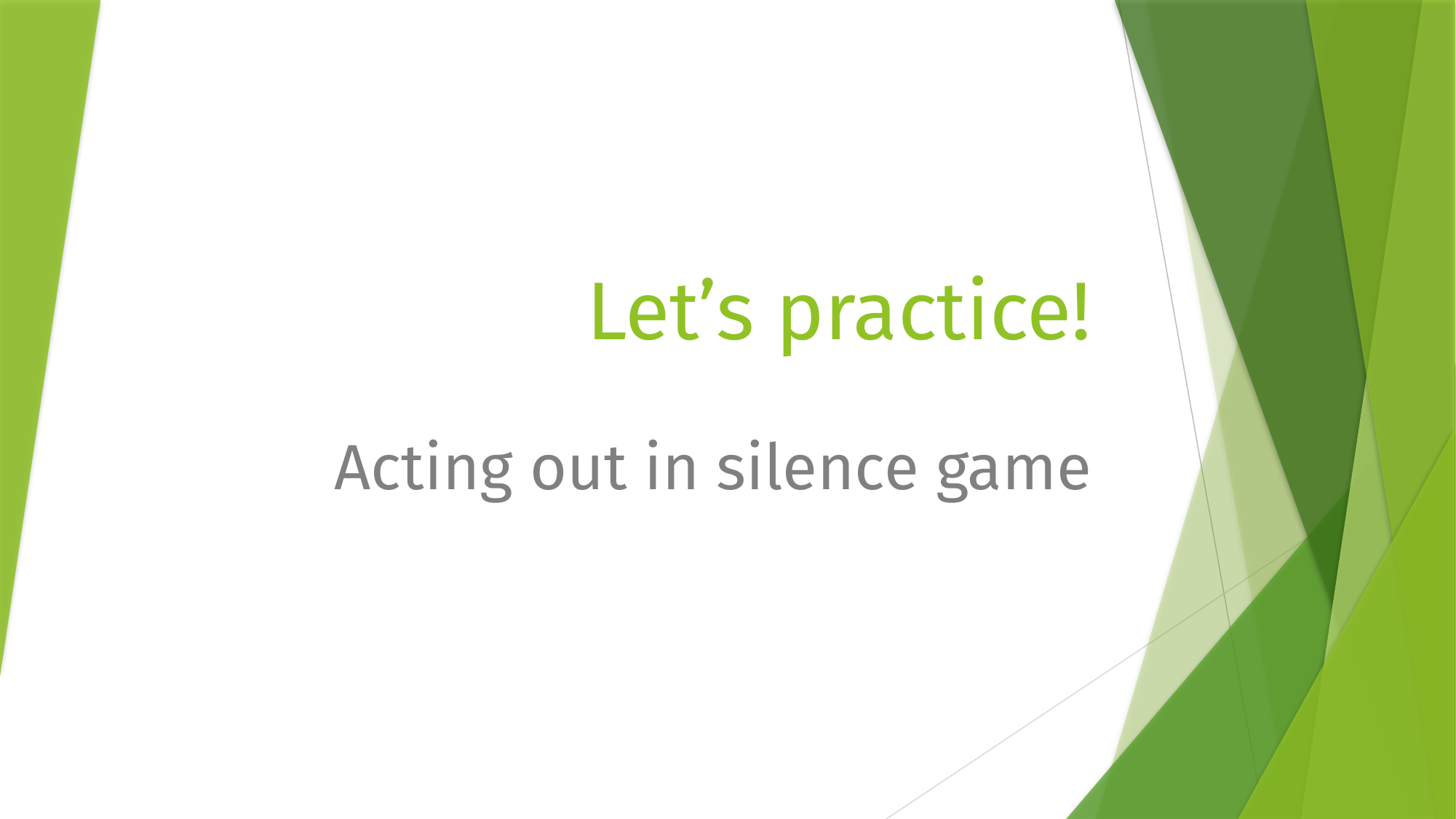

# Let’s practice!
Acting out in silence game